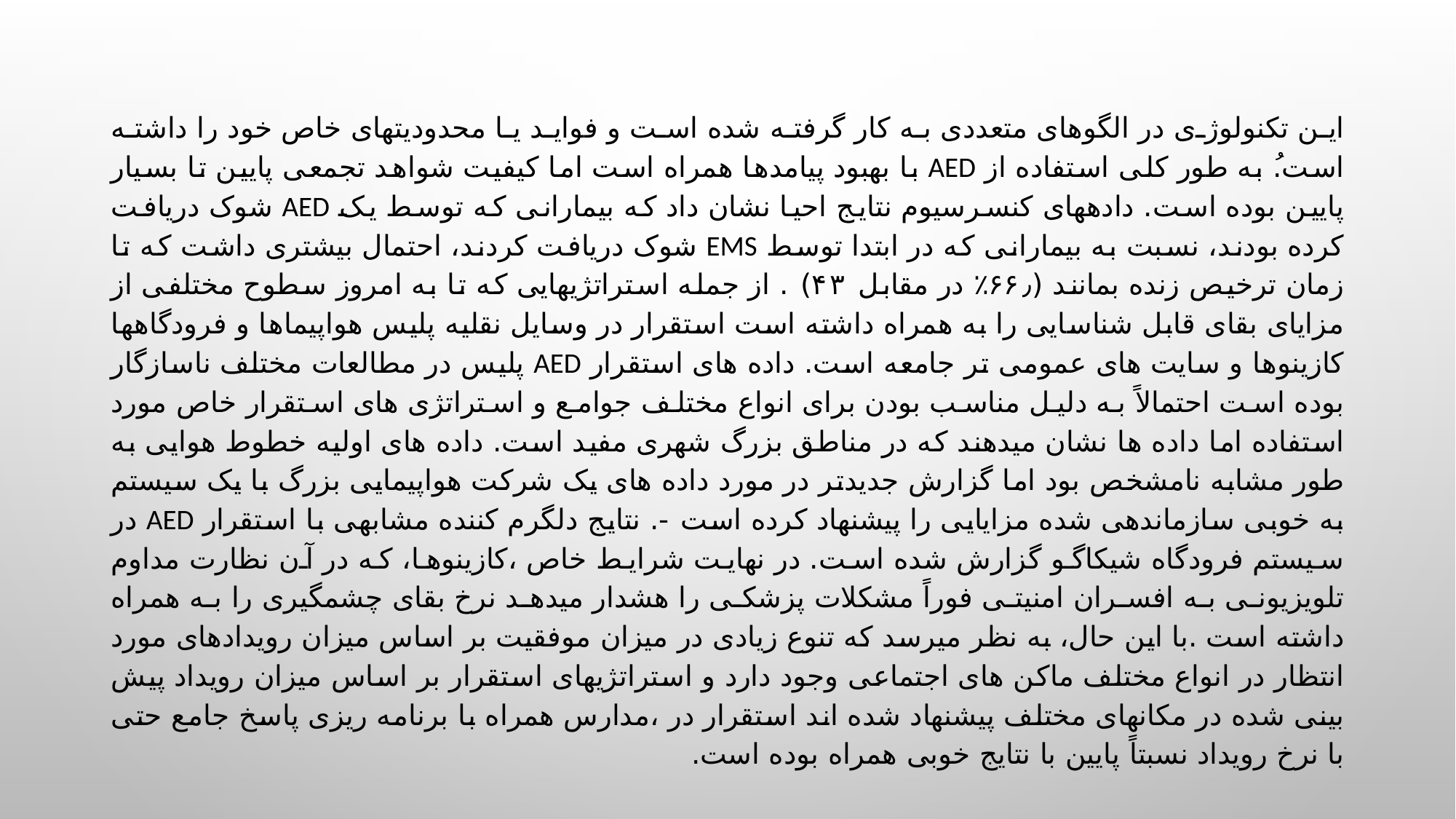

#
این تکنولوژی در الگوهای متعددی به کار گرفته شده است و فواید یا محدودیتهای خاص خود را داشته است.ُ به طور کلی استفاده از AED با بهبود پیامدها همراه است اما کیفیت شواهد تجمعی پایین تا بسیار پایین بوده است. دادههای کنسرسیوم نتایج احیا نشان داد که بیمارانی که توسط یک AED شوک دریافت کرده بودند، نسبت به بیمارانی که در ابتدا توسط EMS شوک دریافت کردند، احتمال بیشتری داشت که تا زمان ترخیص زنده بمانند (۶۶٫٪ در مقابل ۴۳) . از جمله استراتژیهایی که تا به امروز سطوح مختلفی از مزایای بقای قابل شناسایی را به همراه داشته است استقرار در وسایل نقلیه پلیس هواپیماها و فرودگاهها کازینوها و سایت های عمومی تر جامعه است. داده های استقرار AED پلیس در مطالعات مختلف ناسازگار بوده است احتمالاً به دلیل مناسب بودن برای انواع مختلف جوامع و استراتژی های استقرار خاص مورد استفاده اما داده ها نشان میدهند که در مناطق بزرگ شهری مفید است. داده های اولیه خطوط هوایی به طور مشابه نامشخص بود اما گزارش جدیدتر در مورد داده های یک شرکت هواپیمایی بزرگ با یک سیستم به خوبی سازماندهی شده مزایایی را پیشنهاد کرده است -. نتایج دلگرم کننده مشابهی با استقرار AED در سیستم فرودگاه شیکاگو گزارش شده است. در نهایت شرایط خاص ،کازینوها، که در آن نظارت مداوم تلویزیونی به افسران امنیتی فوراً مشکلات پزشکی را هشدار میدهد نرخ بقای چشمگیری را به همراه داشته است .با این حال، به نظر میرسد که تنوع زیادی در میزان موفقیت بر اساس میزان رویدادهای مورد انتظار در انواع مختلف ماکن های اجتماعی وجود دارد و استراتژیهای استقرار بر اساس میزان رویداد پیش بینی شده در مکانهای مختلف پیشنهاد شده اند استقرار در ،مدارس همراه با برنامه ریزی پاسخ جامع حتی با نرخ رویداد نسبتاً پایین با نتایج خوبی همراه بوده است.